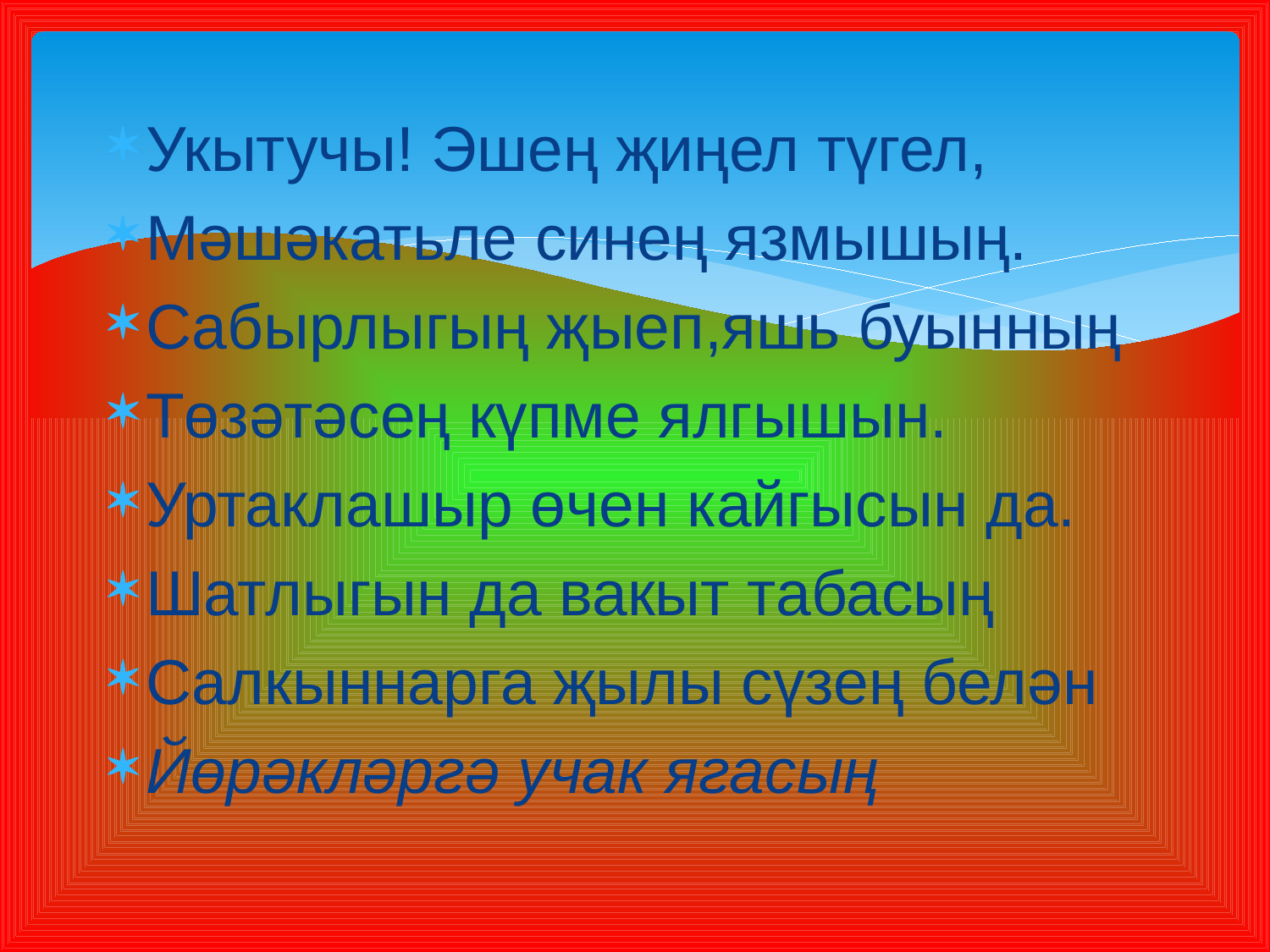

Укытучы! Эшең җиңел түгел,
Мәшәкатьле синең язмышың.
Сабырлыгың җыеп,яшь буынның
Төзәтәсең күпме ялгышын.
Уртаклашыр өчен кайгысын да.
Шатлыгын да вакыт табасың
Салкыннарга җылы сүзең белән
Йөрәкләргә учак ягасың
#